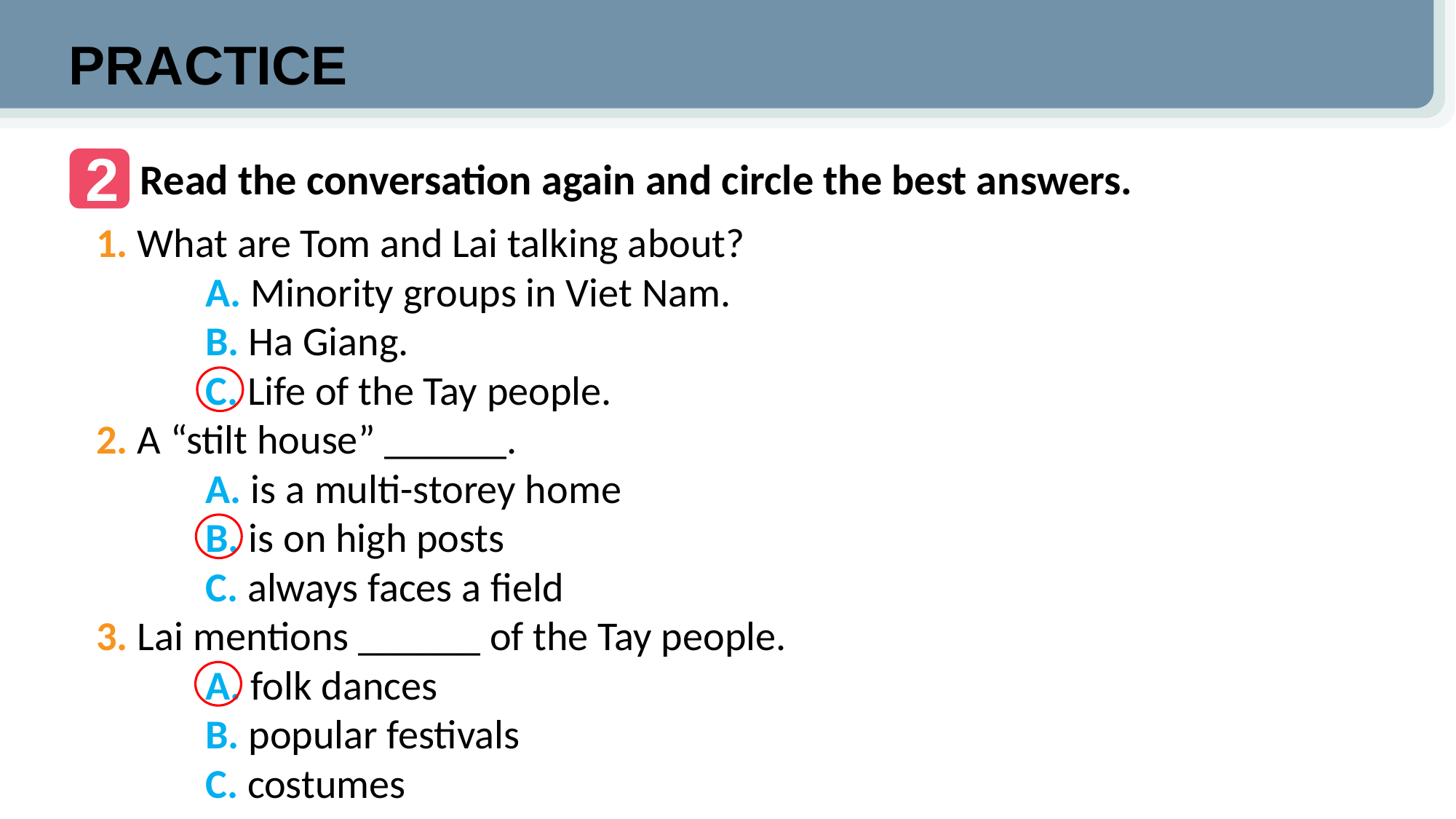

PRACTICE
2
Read the conversation again and circle the best answers.

1. What are Tom and Lai talking about?
	A. Minority groups in Viet Nam.
	B. Ha Giang.
	C. Life of the Tay people.
2. A “stilt house” ______.
	A. is a multi-storey home
	B. is on high posts
	C. always faces a field
3. Lai mentions ______ of the Tay people.
	A. folk dances
	B. popular festivals
	C. costumes